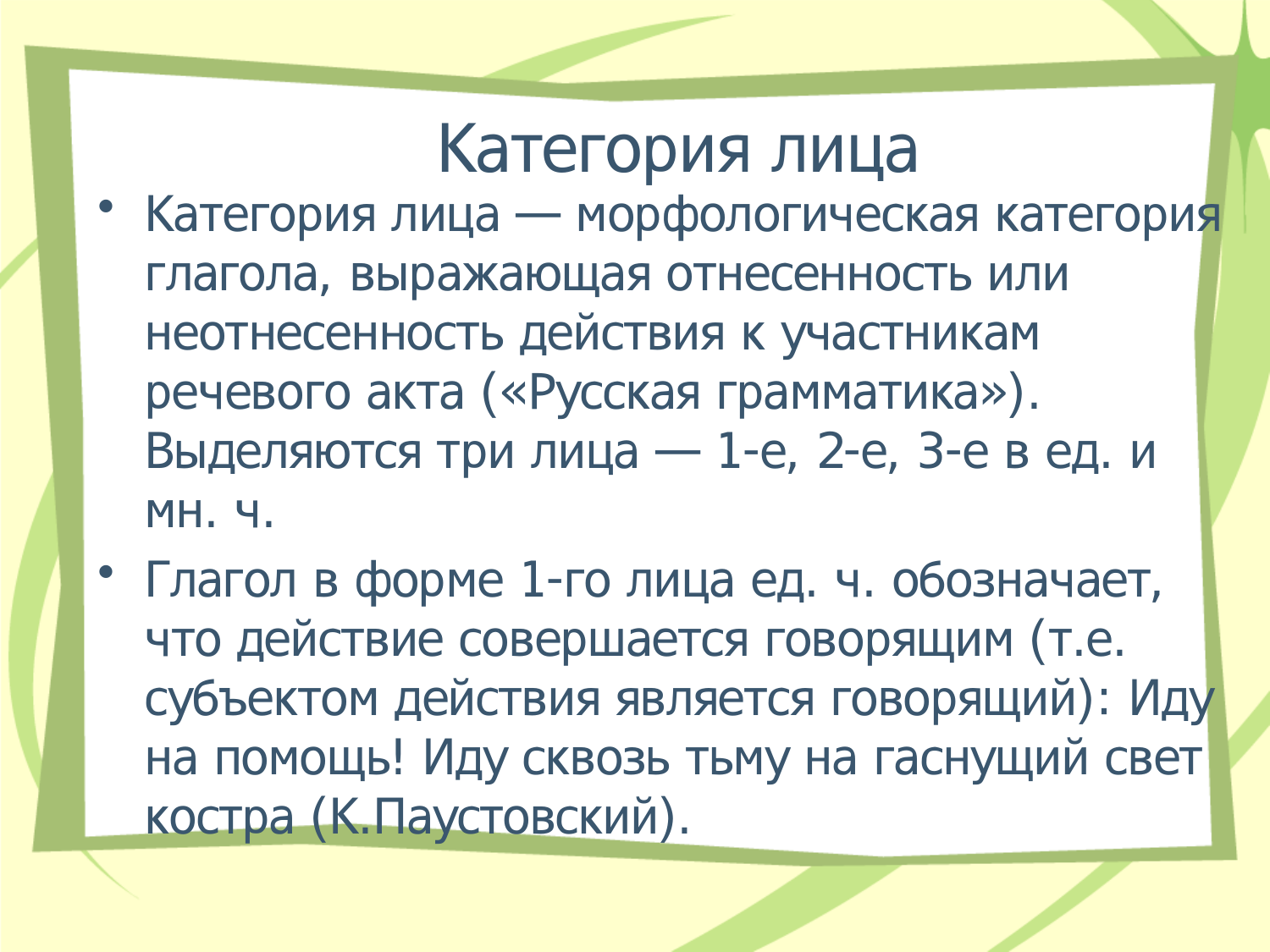

# Категория лица
Категория лица — морфологическая категория глагола, выражающая отнесенность или неотнесенность действия к участникам речевого акта («Русская грамматика»). Выделяются три лица — 1-е, 2-е, 3-е в ед. и мн. ч.
Глагол в форме 1-го лица ед. ч. обозначает, что действие совершается говорящим (т.е. субъектом действия является говорящий): Иду на помощь! Иду сквозь тьму на гаснущий свет костра (К.Паустовский).